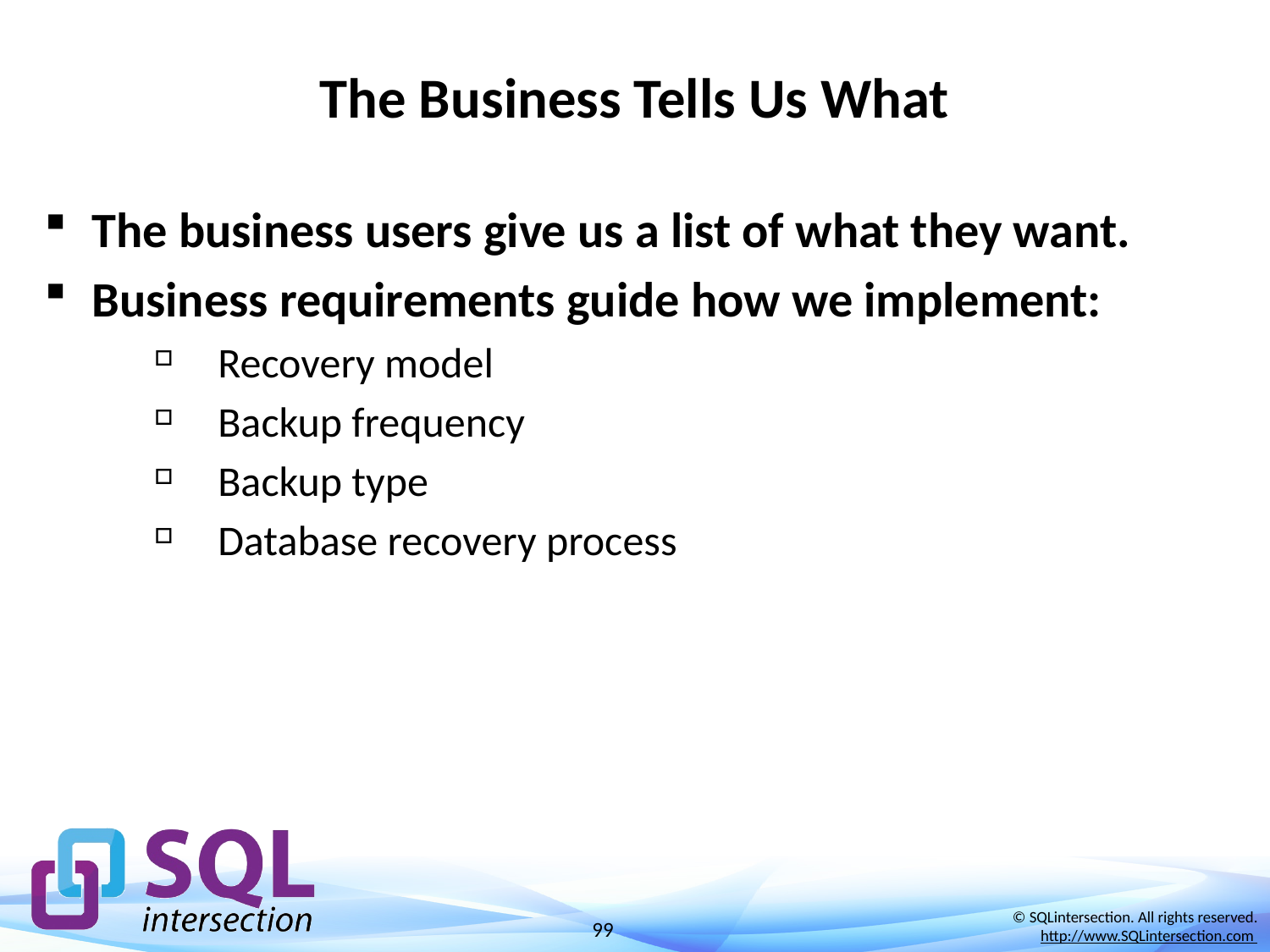

# The Business Tells Us What
The business users give us a list of what they want.
Business requirements guide how we implement:
Recovery model
Backup frequency
Backup type
Database recovery process